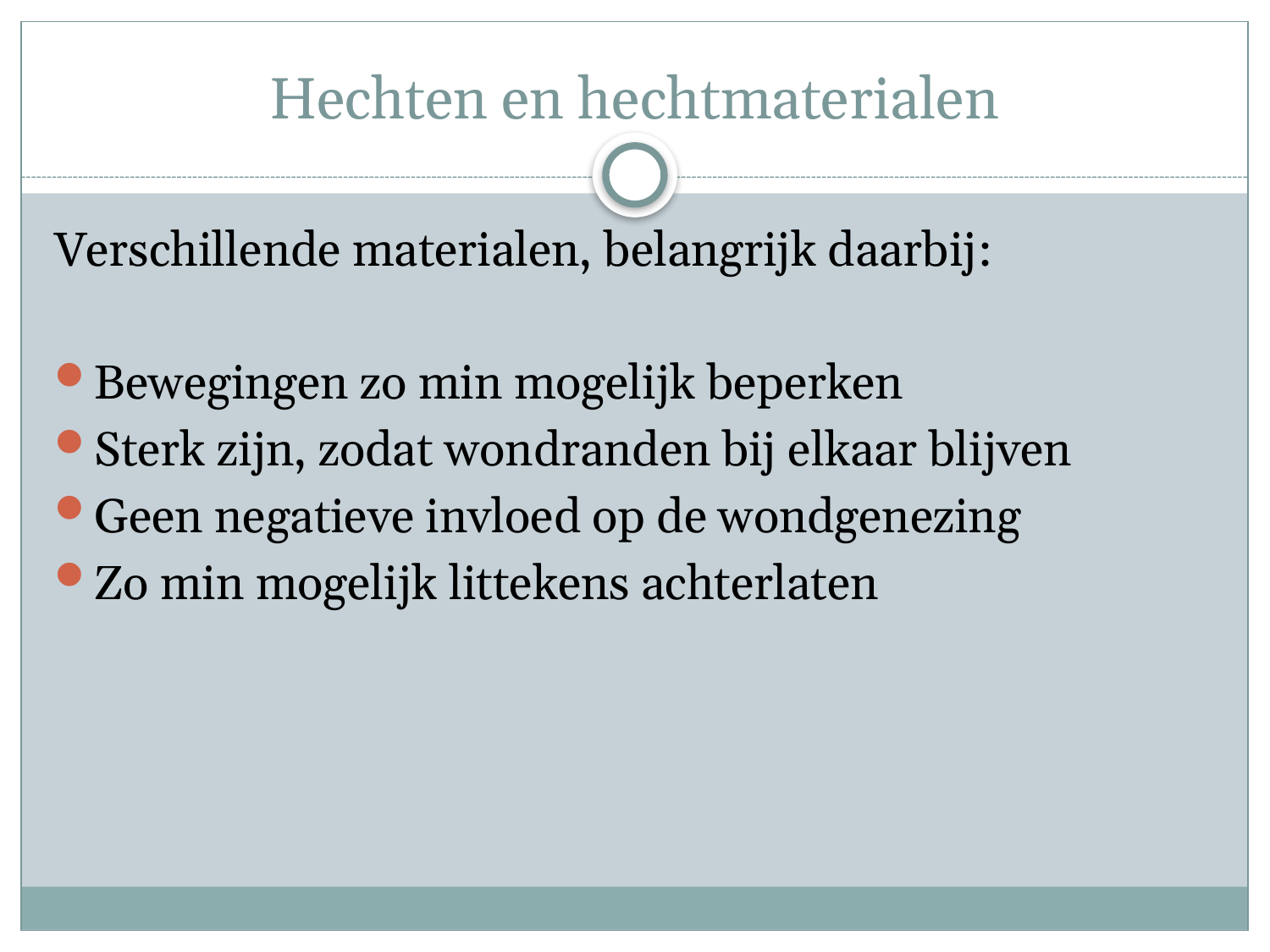

# Hechten en hechtmaterialen
Verschillende materialen, belangrijk daarbij:

Bewegingen zo min mogelijk beperken
Sterk zijn, zodat wondranden bij elkaar blijven
Geen negatieve invloed op de wondgenezing
Zo min mogelijk littekens achterlaten